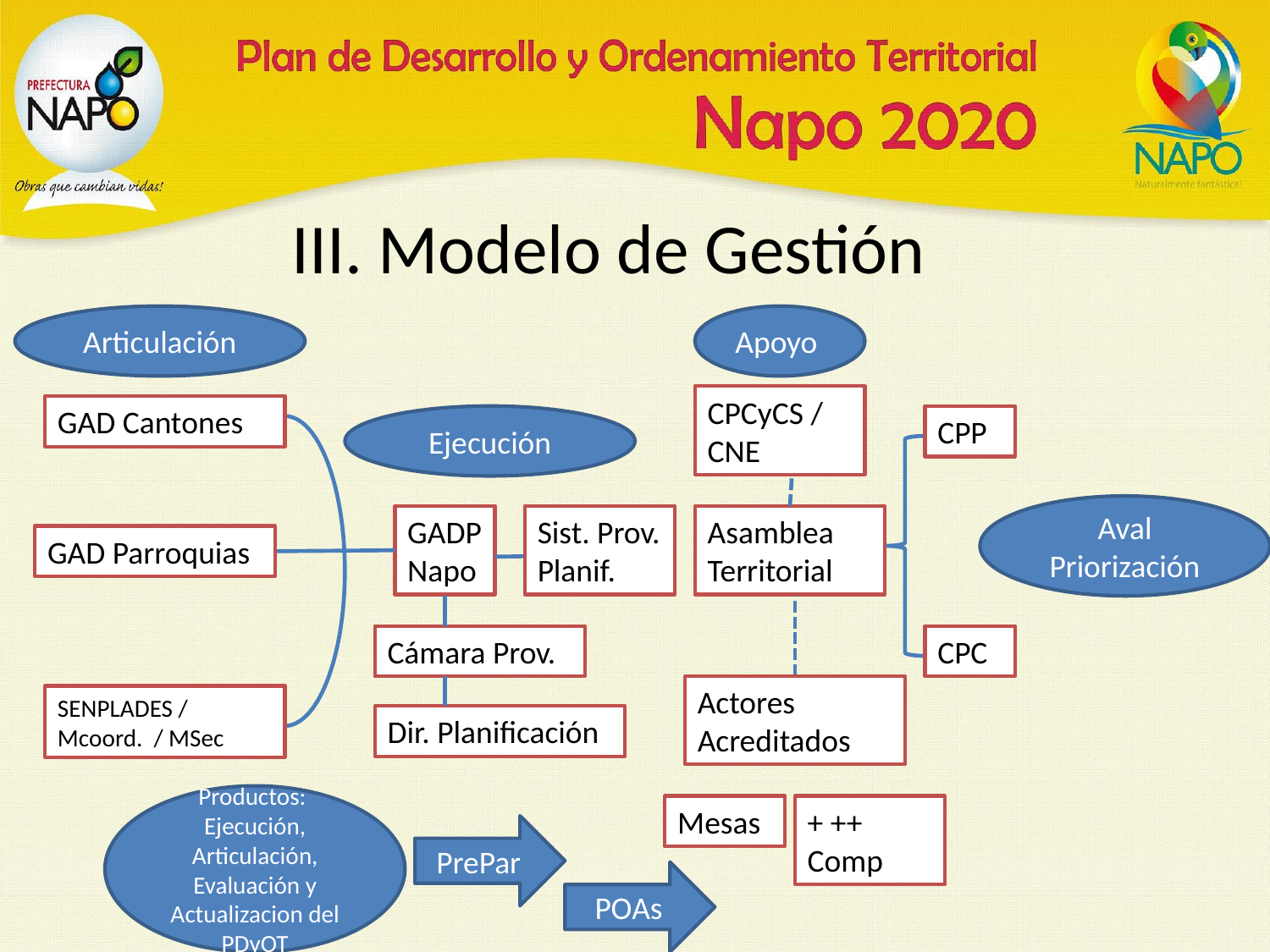

# III. Modelo de Gestión
Articulación
Apoyo
CPCyCS / CNE
GAD Cantones
Ejecución
CPP

Aval Priorización
GADP Napo
Sist. Prov. Planif.
Asamblea Territorial
GAD Parroquias
Cámara Prov.
CPC
Actores Acreditados
SENPLADES / Mcoord.  / MSec
Dir. Planificación
Productos:  Ejecución, Articulación, Evaluación y Actualizacion del PDyOT
Mesas
+ ++ Comp
PrePar
POAs